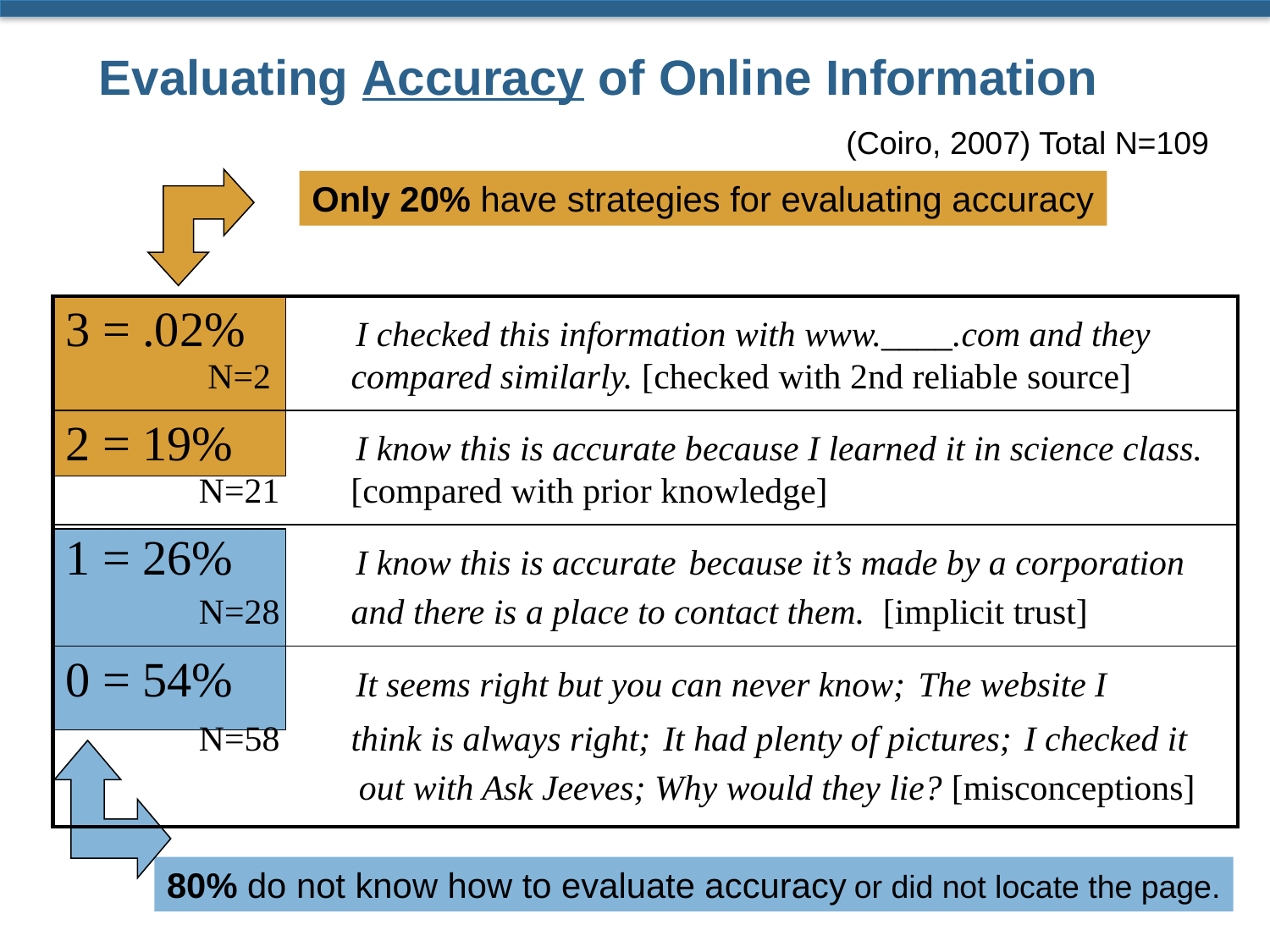

# Evaluating Accuracy of Online Information

(Coiro, 2007) Total N=109

Only 20% have strategies for evaluating accuracy

| 3 = .02% I checked this information with www.\_\_\_\_.com and they N=2 compared similarly. [checked with 2nd reliable source] |
| --- |
| 2 = 19% I know this is accurate because I learned it in science class. N=21 [compared with prior knowledge] |
| 1 = 26% I know this is accurate because it’s made by a corporation N=28 and there is a place to contact them. [implicit trust] |
| 0 = 54% It seems right but you can never know; The website I N=58 think is always right; It had plenty of pictures; I checked it out with Ask Jeeves; Why would they lie? [misconceptions] |

80% do not know how to evaluate accuracy or did not locate the page.